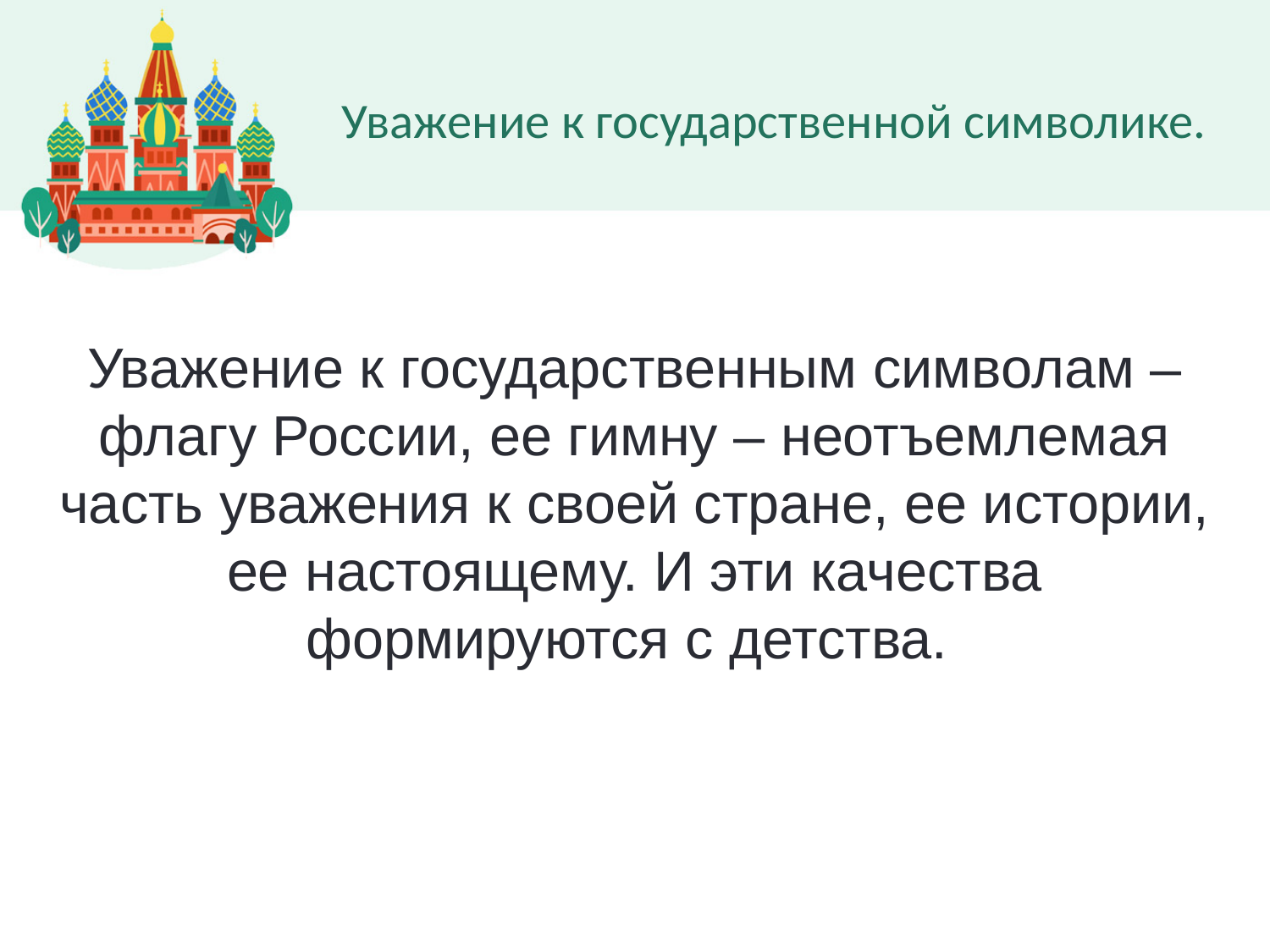

# Уважение к государственной символике.

Уважение к государственным символам – флагу России, ее гимну – неотъемлемая часть уважения к своей стране, ее истории, ее настоящему. И эти качества формируются с детства.